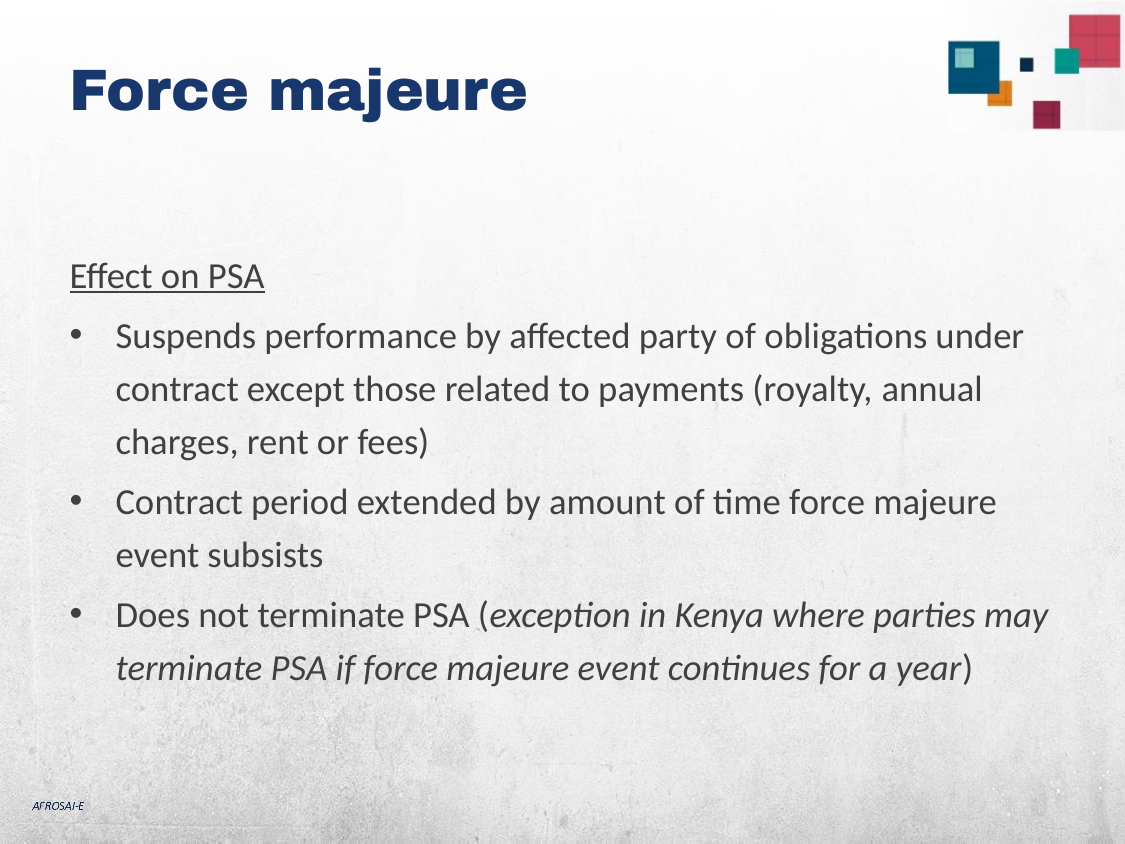

# Force majeure
Effect on PSA
Suspends performance by affected party of obligations under contract except those related to payments (royalty, annual charges, rent or fees)
Contract period extended by amount of time force majeure event subsists
Does not terminate PSA (exception in Kenya where parties may terminate PSA if force majeure event continues for a year)